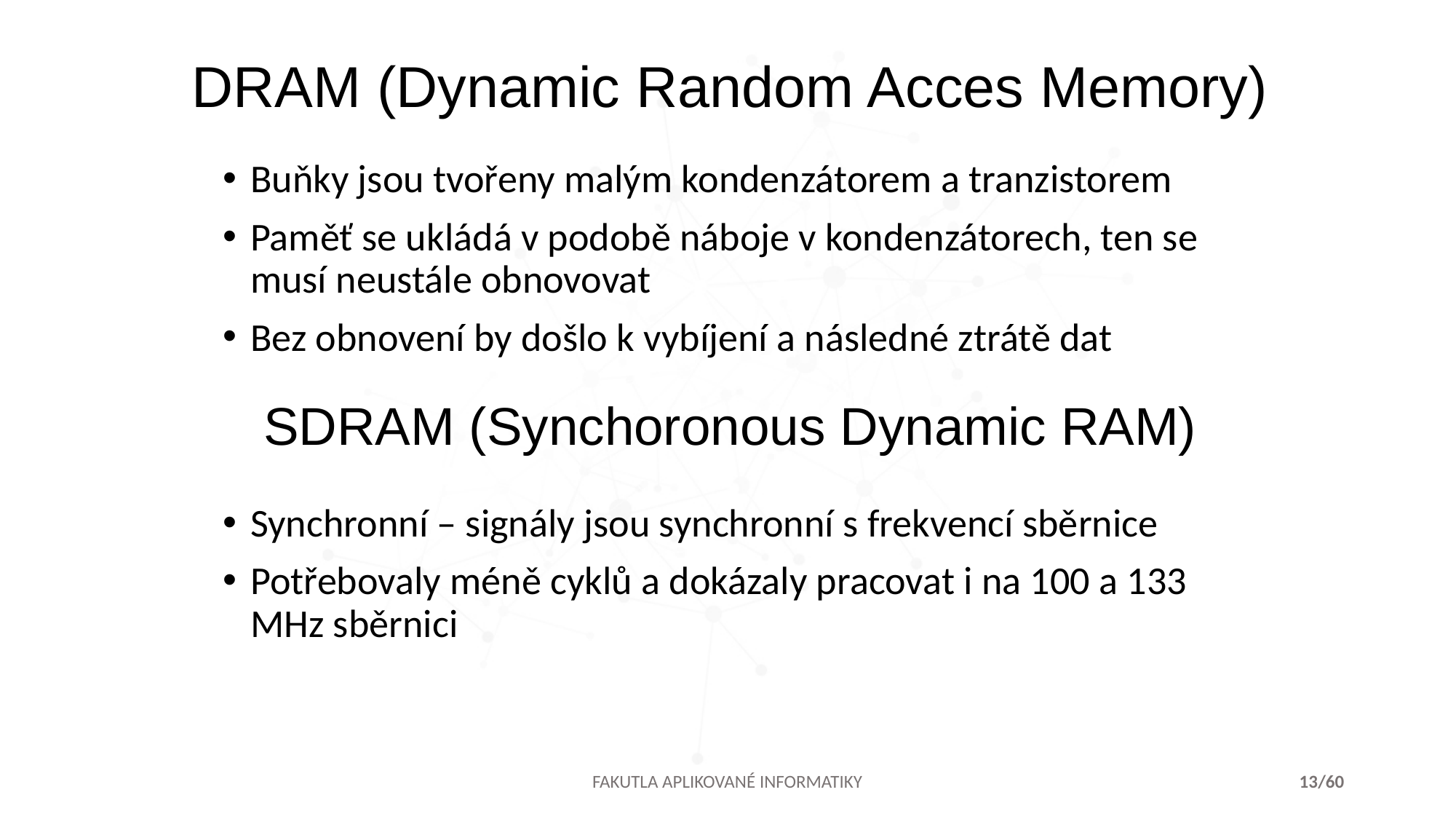

DRAM (Dynamic Random Acces Memory)
Buňky jsou tvořeny malým kondenzátorem a tranzistorem
Paměť se ukládá v podobě náboje v kondenzátorech, ten se
musí neustále obnovovat
Bez obnovení by došlo k vybíjení a následné ztrátě dat

SDRAM (Synchoronous Dynamic RAM)
Synchronní – signály jsou synchronní s frekvencí sběrnice
Potřebovaly méně cyklů a dokázaly pracovat i na 100 a 133 MHz sběrnici
FAKUTLA APLIKOVANÉ INFORMATIKY
13/60